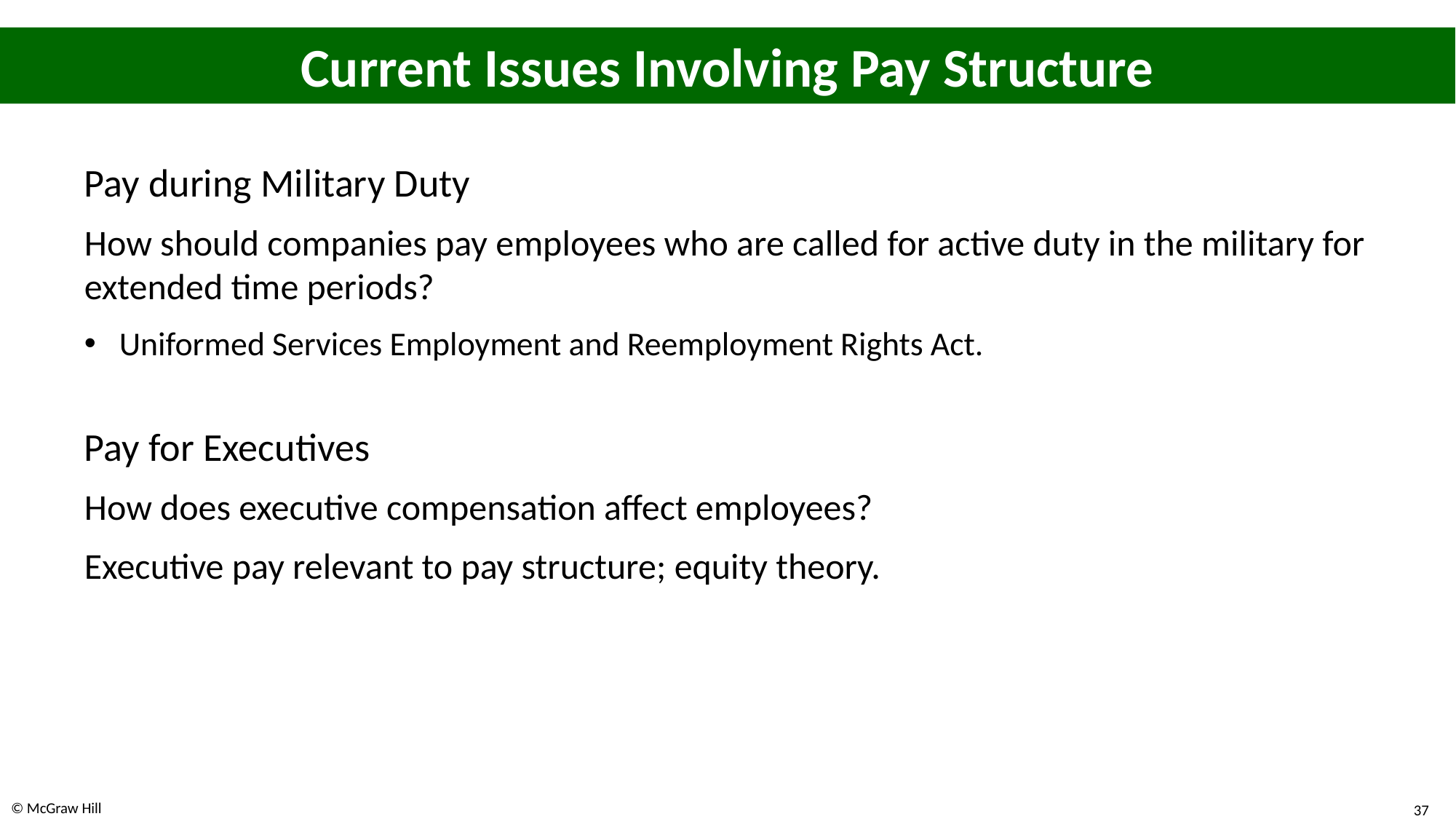

# Current Issues Involving Pay Structure
Pay during Military Duty
How should companies pay employees who are called for active duty in the military for extended time periods?
Uniformed Services Employment and Reemployment Rights Act.
Pay for Executives
How does executive compensation affect employees?
Executive pay relevant to pay structure; equity theory.